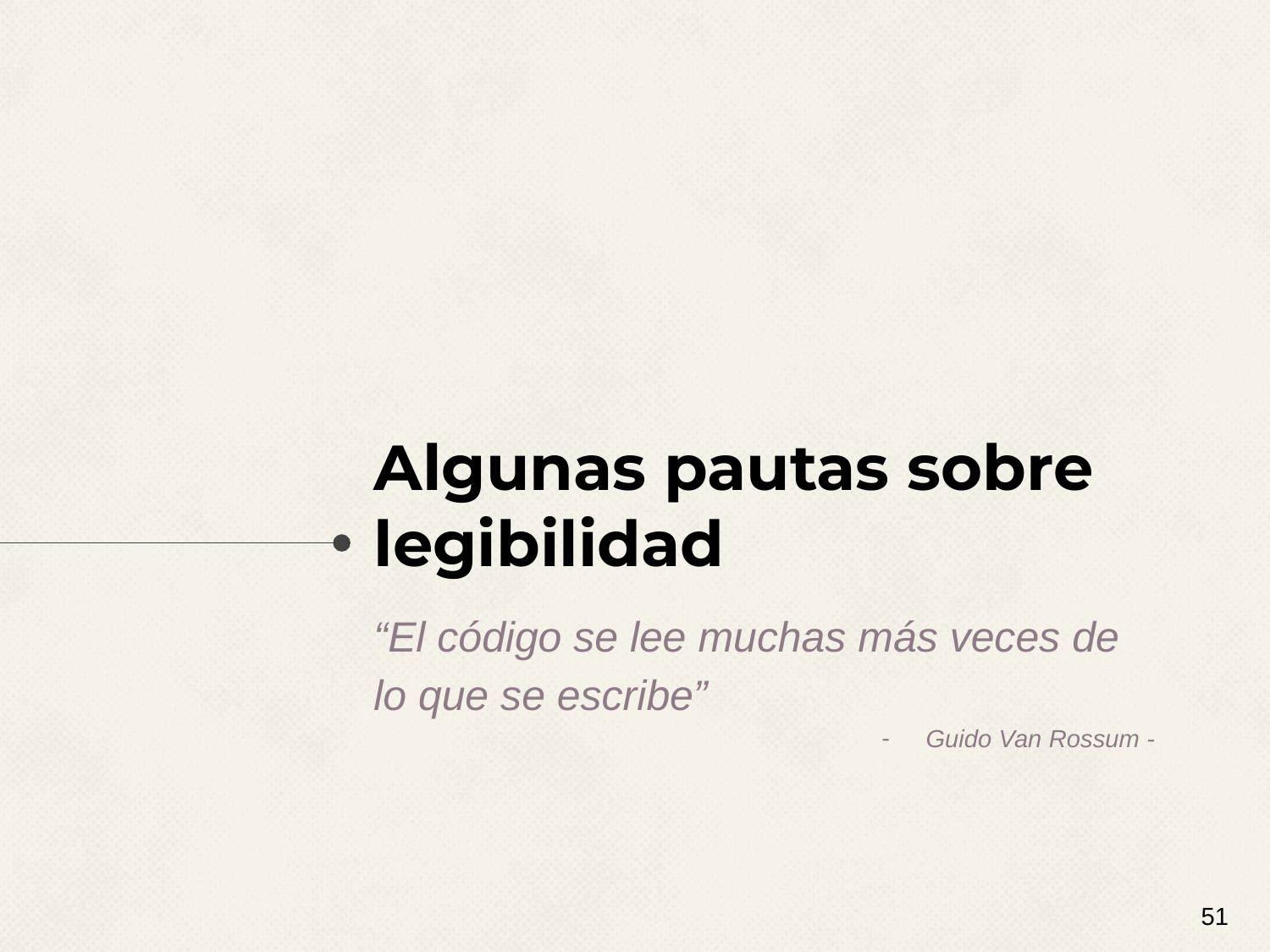

# Algunas pautas sobre legibilidad
“El código se lee muchas más veces de lo que se escribe”
Guido Van Rossum -
51